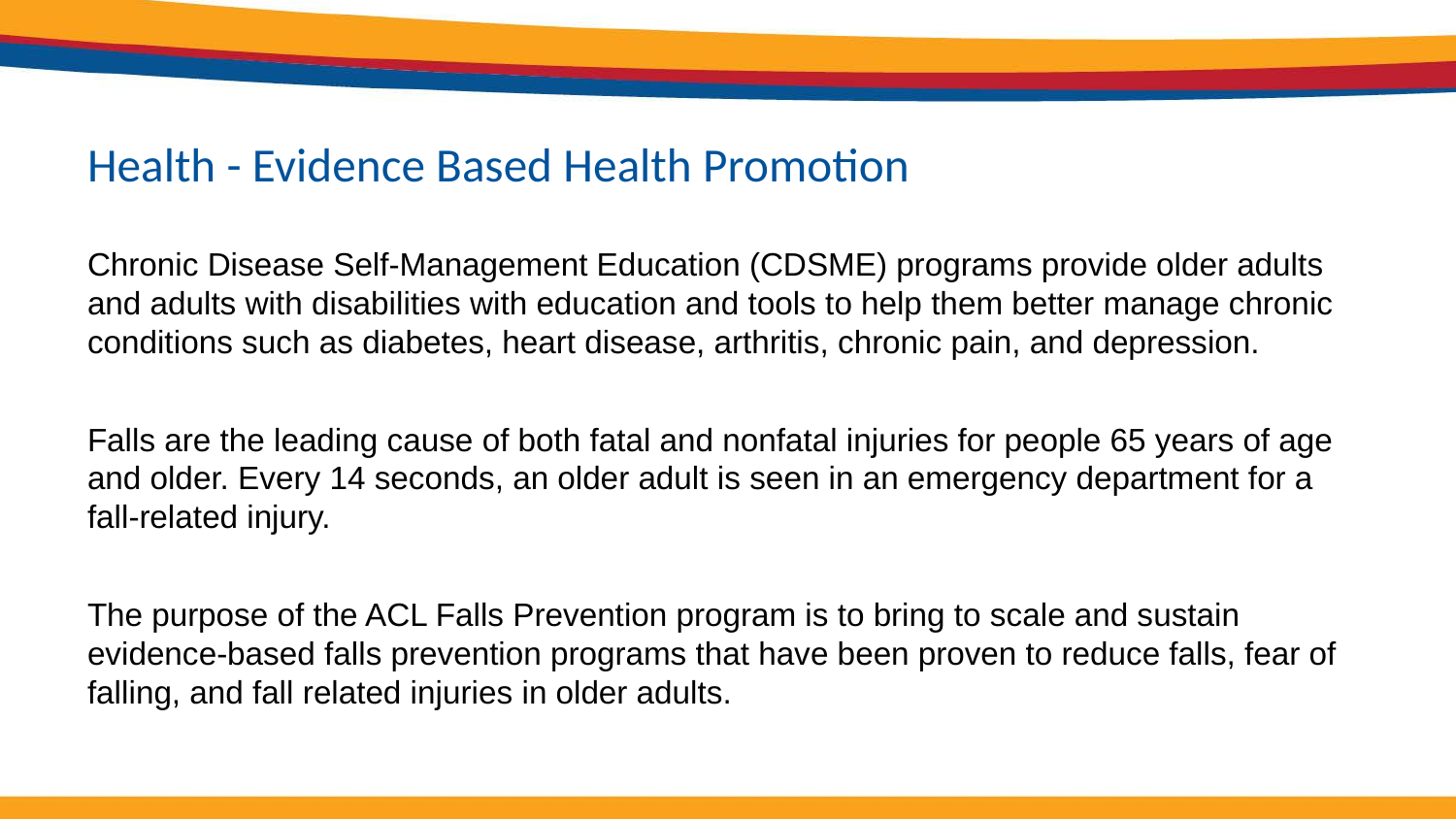

# Health - Evidence Based Health Promotion
Chronic Disease Self-Management Education (CDSME) programs provide older adults and adults with disabilities with education and tools to help them better manage chronic conditions such as diabetes, heart disease, arthritis, chronic pain, and depression.

Falls are the leading cause of both fatal and nonfatal injuries for people 65 years of age and older. Every 14 seconds, an older adult is seen in an emergency department for a fall-related injury.

The purpose of the ACL Falls Prevention program is to bring to scale and sustain evidence-based falls prevention programs that have been proven to reduce falls, fear of falling, and fall related injuries in older adults.